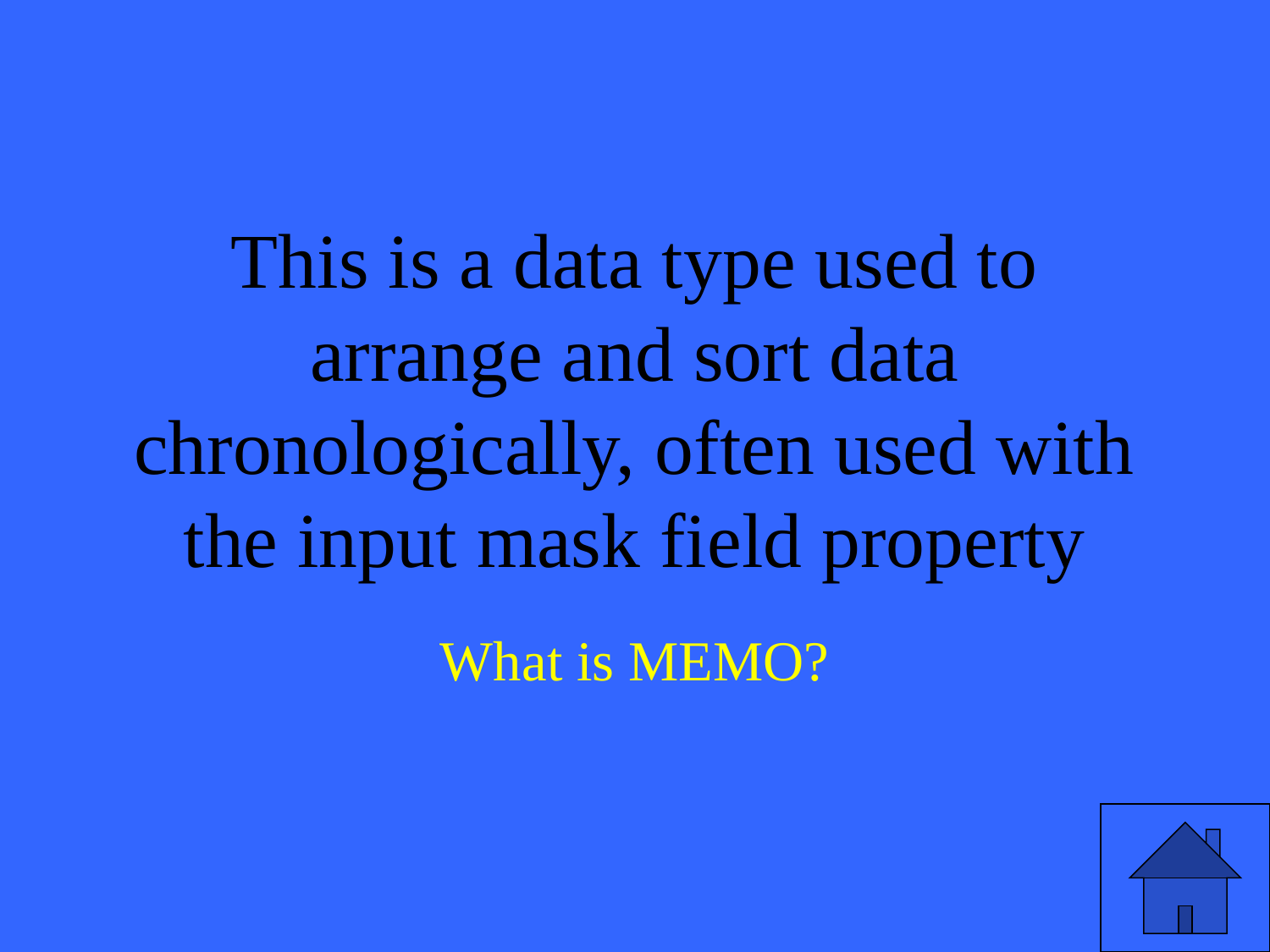

# This is a data type used to arrange and sort data chronologically, often used with the input mask field property

What is MEMO?